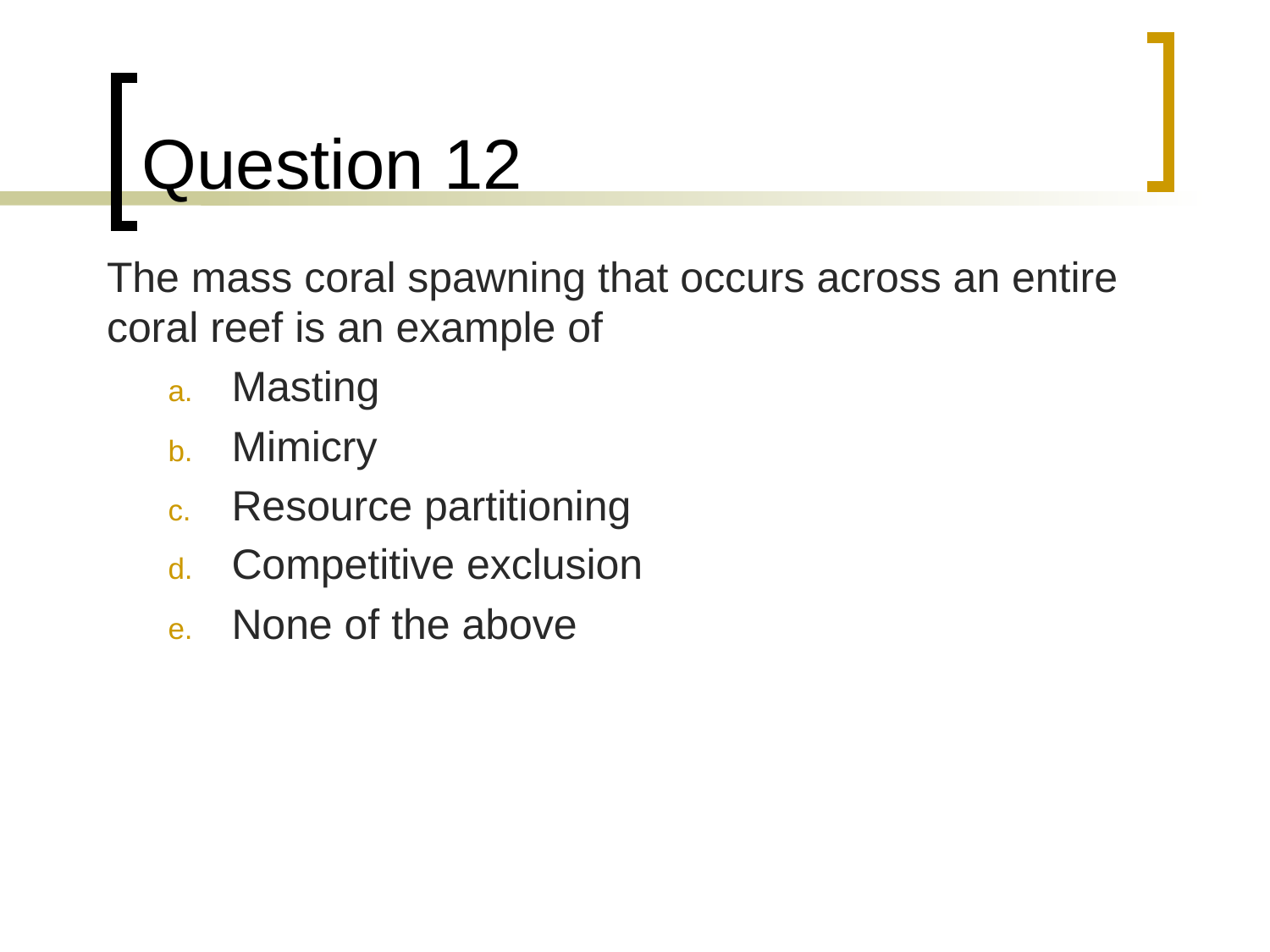

# Question 12
	The mass coral spawning that occurs across an entire coral reef is an example of
Masting
Mimicry
Resource partitioning
Competitive exclusion
None of the above